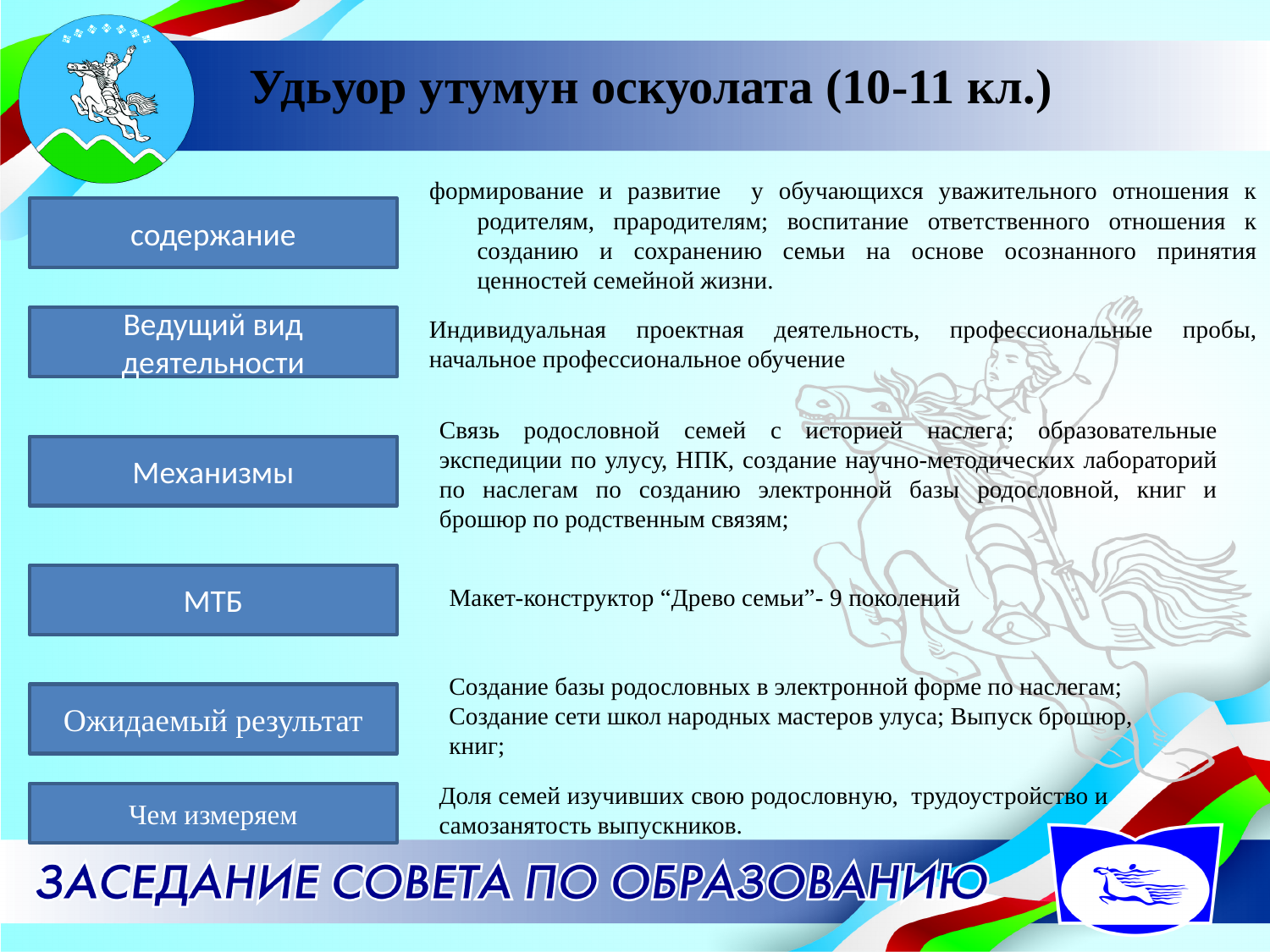

# Удьуор утумун оскуолата (10-11 кл.)
формирование и развитие  у обучающихся уважительного отношения к родителям, прародителям; воспитание ответственного отношения к созданию и сохранению семьи на основе осознанного принятия ценностей семейной жизни.

содержание
Ведущий вид деятельности
Индивидуальная проектная деятельность, профессиональные пробы, начальное профессиональное обучение
Связь родословной семей с историей наслега; образовательные экспедиции по улусу, НПК, создание научно-методических лабораторий по наслегам по созданию электронной базы родословной, книг и брошюр по родственным связям;

Механизмы
МТБ
Макет-конструктор “Древо семьи”- 9 поколений
Создание базы родословных в электронной форме по наслегам;
Создание сети школ народных мастеров улуса; Выпуск брошюр, книг;
Ожидаемый результат
Доля семей изучивших свою родословную,  трудоустройство и самозанятость выпускников.
Чем измеряем